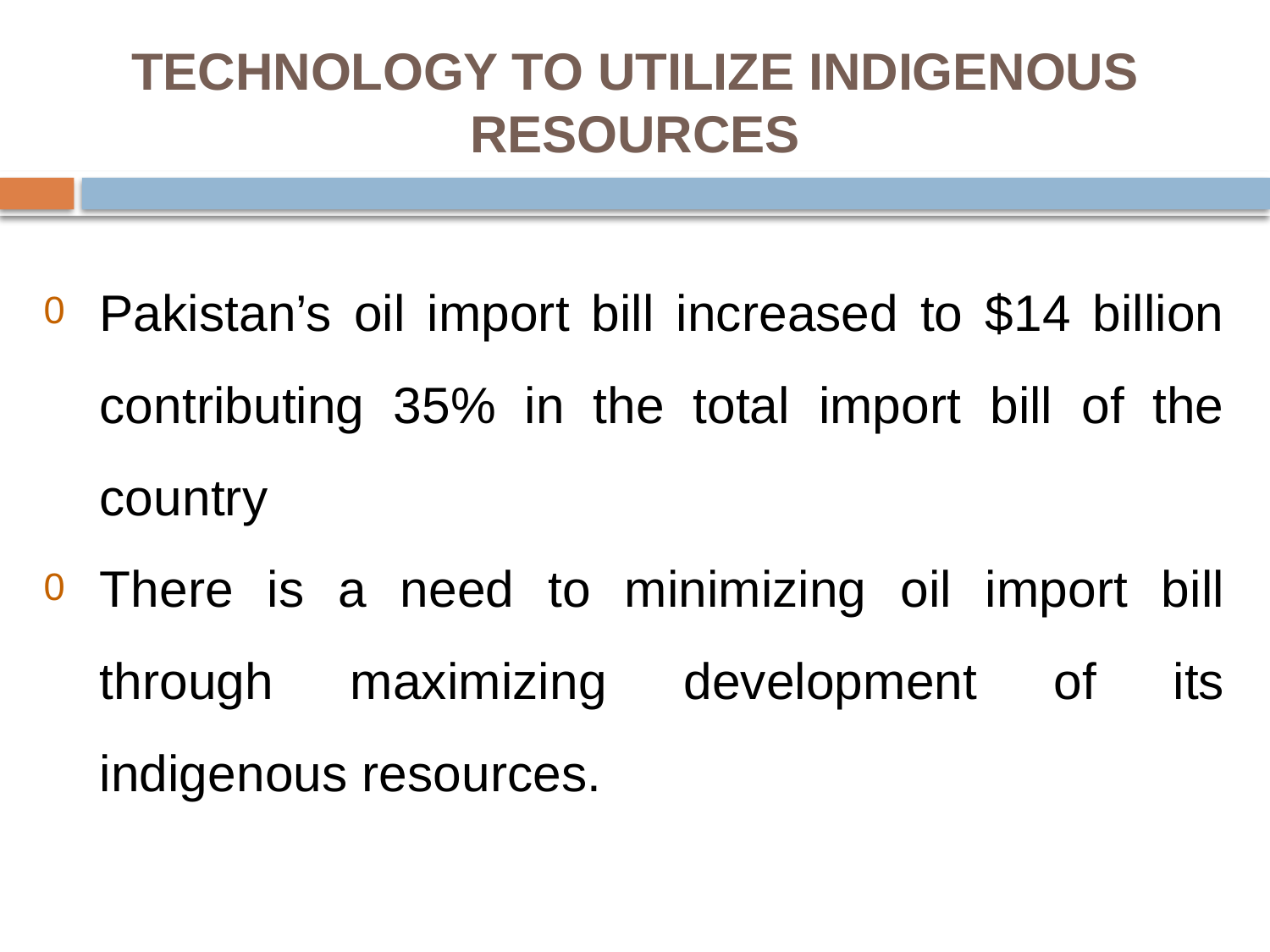

# TECHNOLOGY TO UTILIZE INDIGENOUS RESOURCES
Pakistan’s oil import bill increased to $14 billion contributing 35% in the total import bill of the country
There is a need to minimizing oil import bill through maximizing development of its indigenous resources.